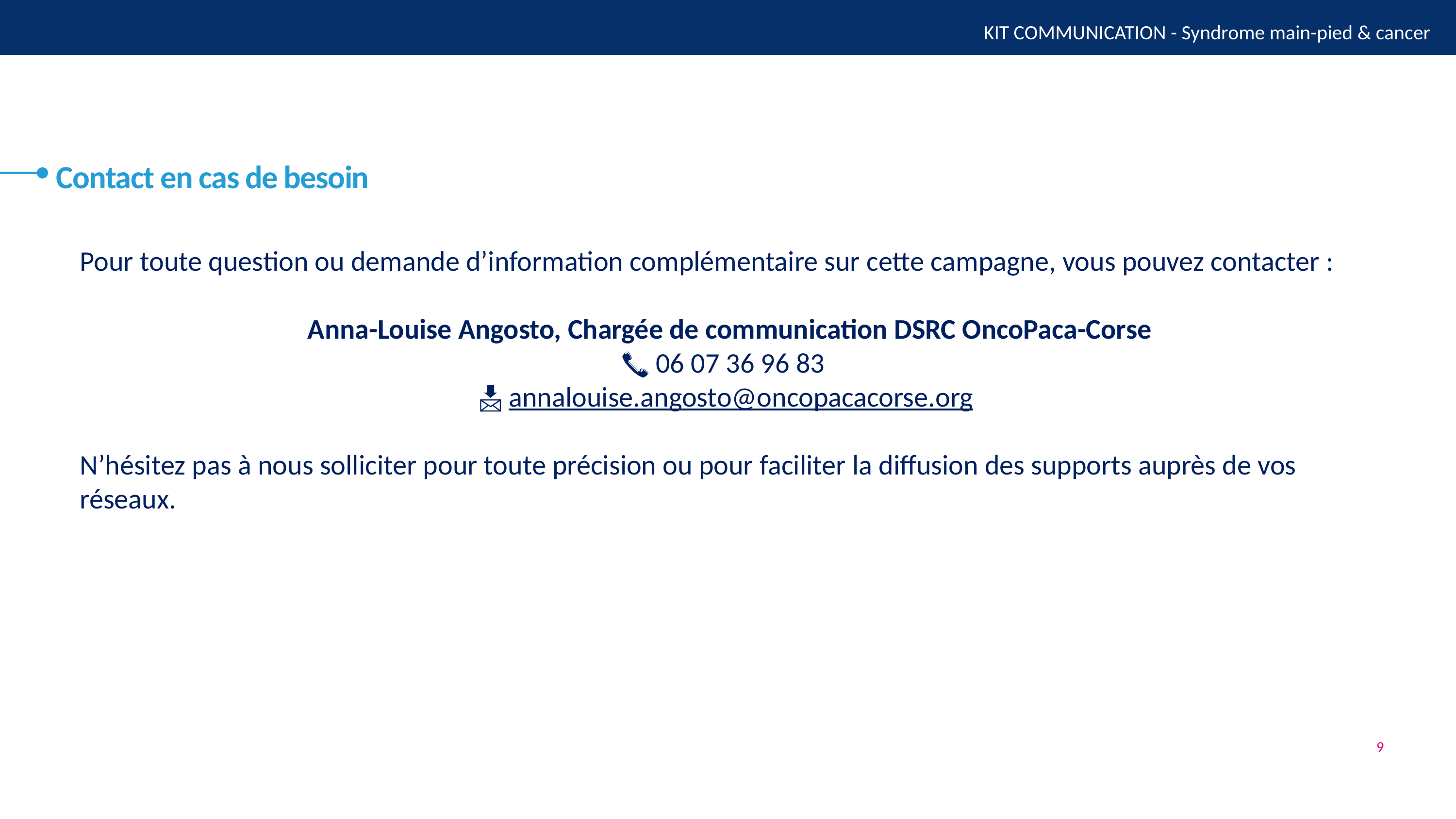

KIT COMMUNICATION - Syndrome main-pied & cancer
KIT COMMUNICATION - Syndrome main-pied & cancer
Contact en cas de besoin

Pour toute question ou demande d’information complémentaire sur cette campagne, vous pouvez contacter :

Anna-Louise Angosto, Chargée de communication DSRC OncoPaca-Corse
📞 06 07 36 96 83
📩 annalouise.angosto@oncopacacorse.org

N’hésitez pas à nous solliciter pour toute précision ou pour faciliter la diffusion des supports auprès de vos réseaux.
9